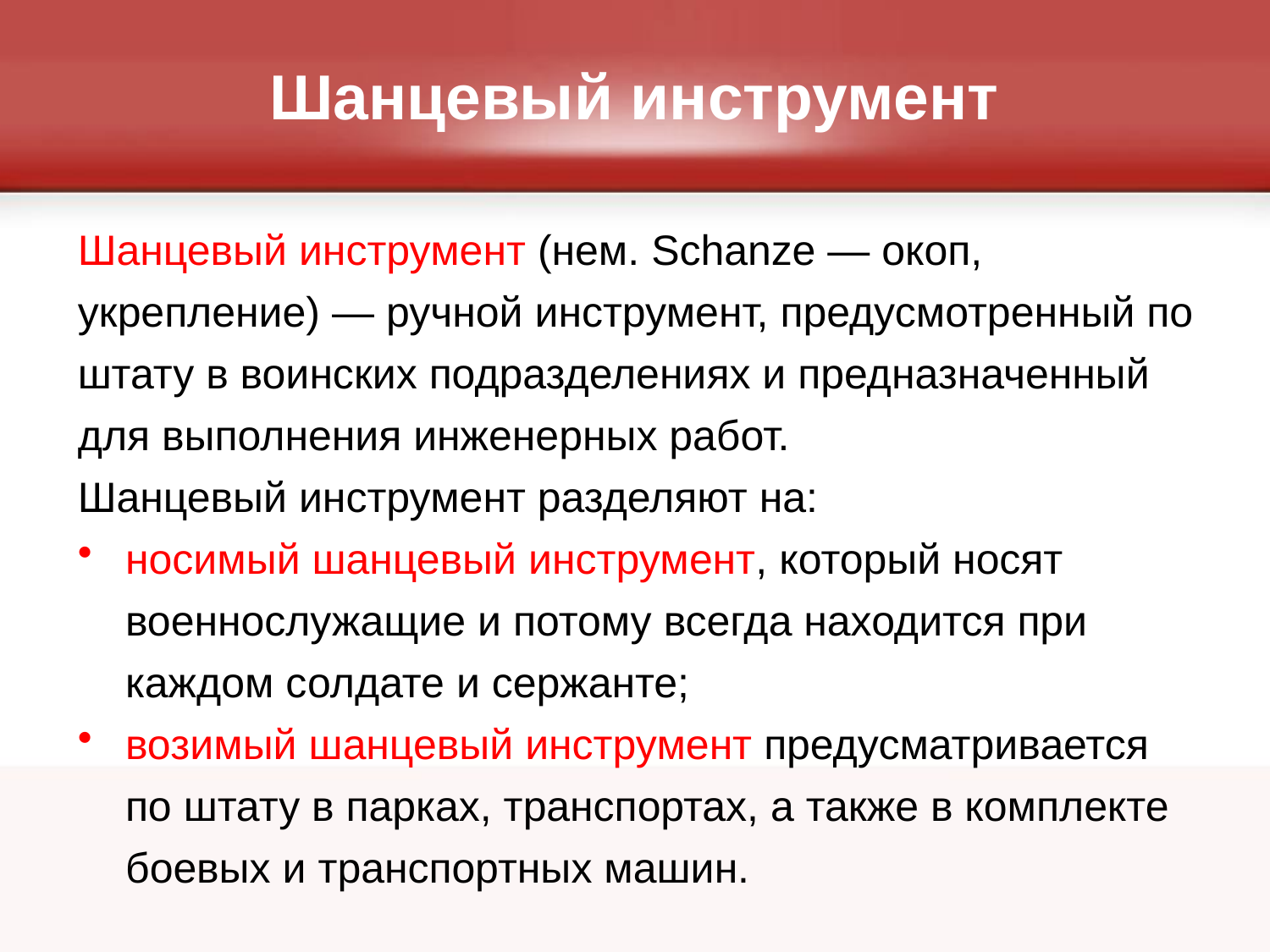

# Шанцевый инструмент
Шанцевый инструмент (нем. Schanze — окоп, укрепление) — ручной инструмент, предусмотренный по штату в воинских подразделениях и предназначенный для выполнения инженерных работ.
Шанцевый инструмент разделяют на:
носимый шанцевый инструмент, который носят военнослужащие и потому всегда находится при каждом солдате и сержанте;
возимый шанцевый инструмент предусматривается по штату в парках, транспортах, а также в комплекте боевых и транспортных машин.